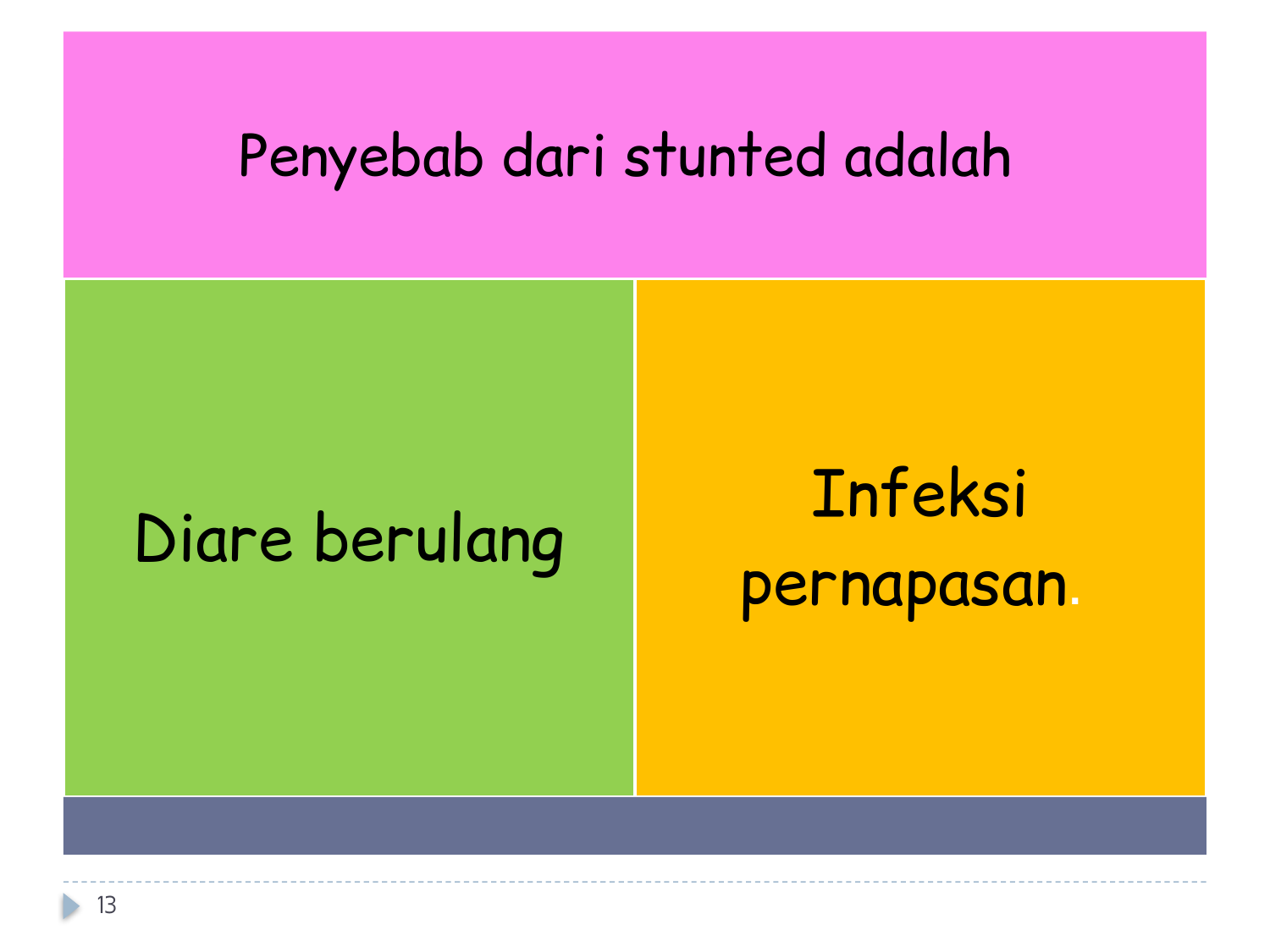

#
Penyebab dari stunted adalah
Diare berulang
Infeksi pernapasan.
13